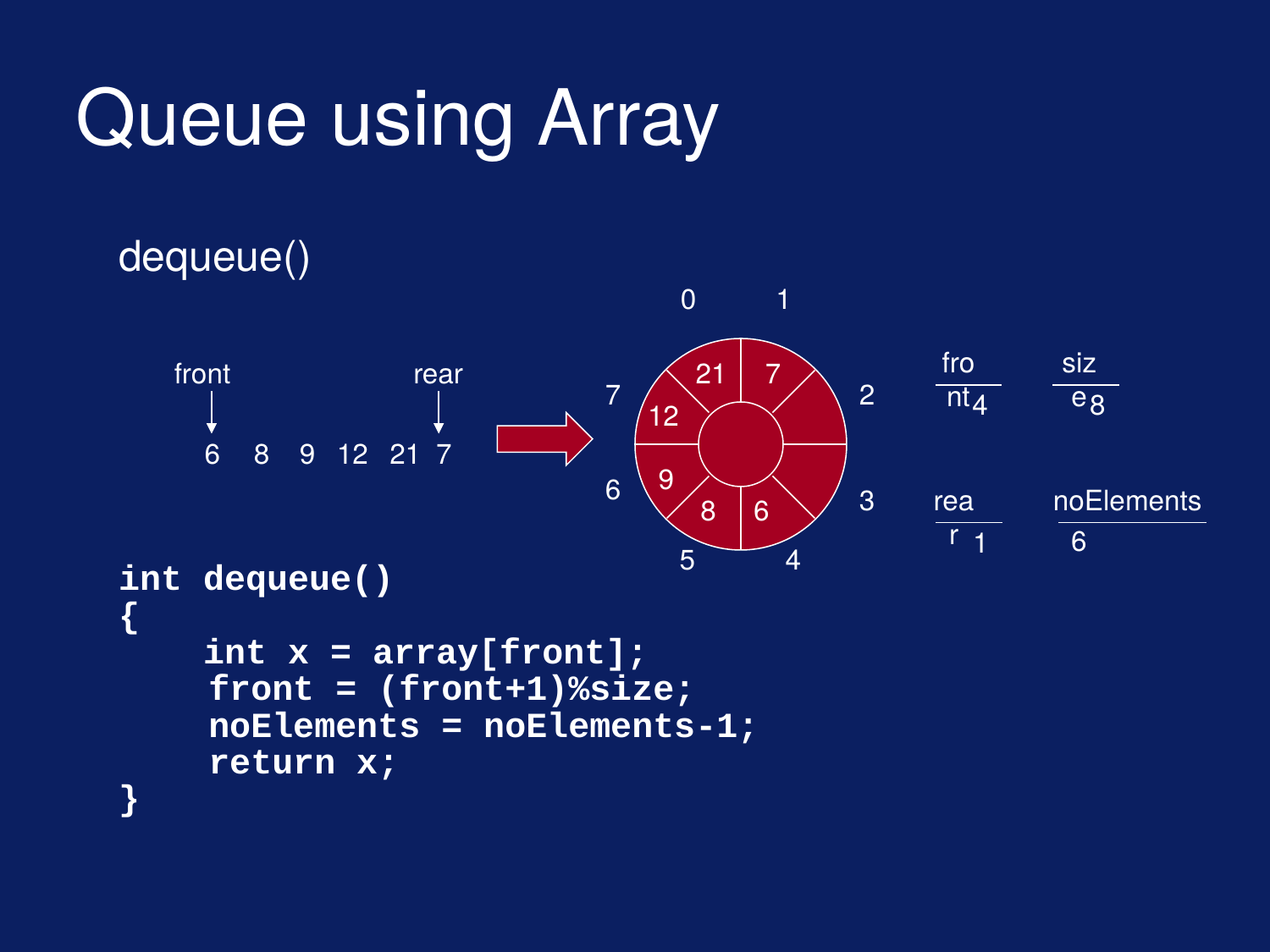

# Queue using Array
dequeue()
0
1

front
4
size
8
front
rear
21
7
7
2
12

6
8
9
12
21
7
9
6
3
rear
1
noElements
8
6
6
5
4
int dequeue()
{
    int x = array[front];
	  front = (front+1)%size;
	  noElements = noElements-1;
	  return x;
}